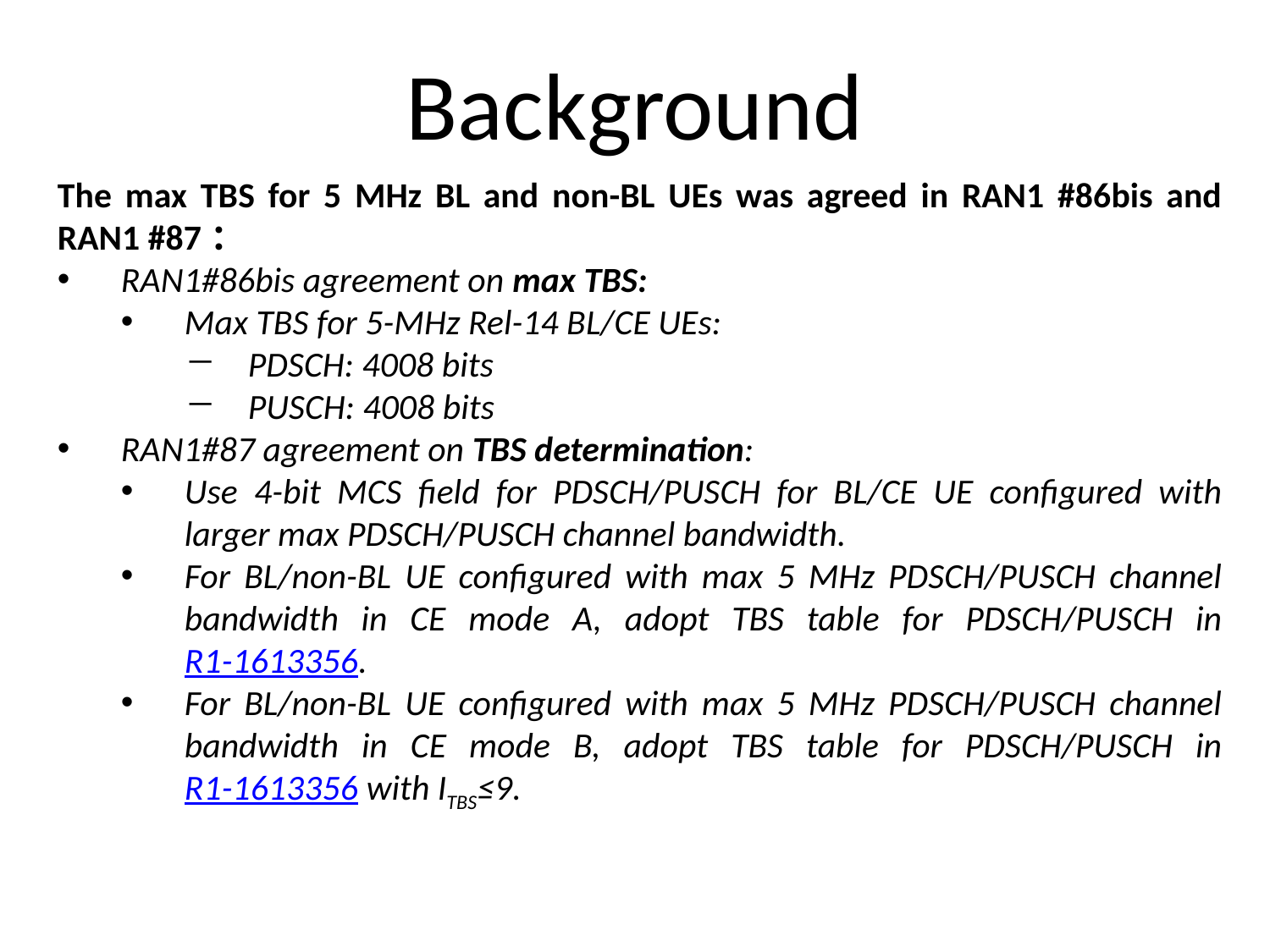

# Background
The max TBS for 5 MHz BL and non-BL UEs was agreed in RAN1 #86bis and RAN1 #87：
RAN1#86bis agreement on max TBS:
Max TBS for 5-MHz Rel-14 BL/CE UEs:
PDSCH: 4008 bits
PUSCH: 4008 bits
RAN1#87 agreement on TBS determination:
Use 4-bit MCS field for PDSCH/PUSCH for BL/CE UE configured with larger max PDSCH/PUSCH channel bandwidth.
For BL/non-BL UE configured with max 5 MHz PDSCH/PUSCH channel bandwidth in CE mode A, adopt TBS table for PDSCH/PUSCH in R1-1613356.
For BL/non-BL UE configured with max 5 MHz PDSCH/PUSCH channel bandwidth in CE mode B, adopt TBS table for PDSCH/PUSCH in R1-1613356 with ITBS≤9.